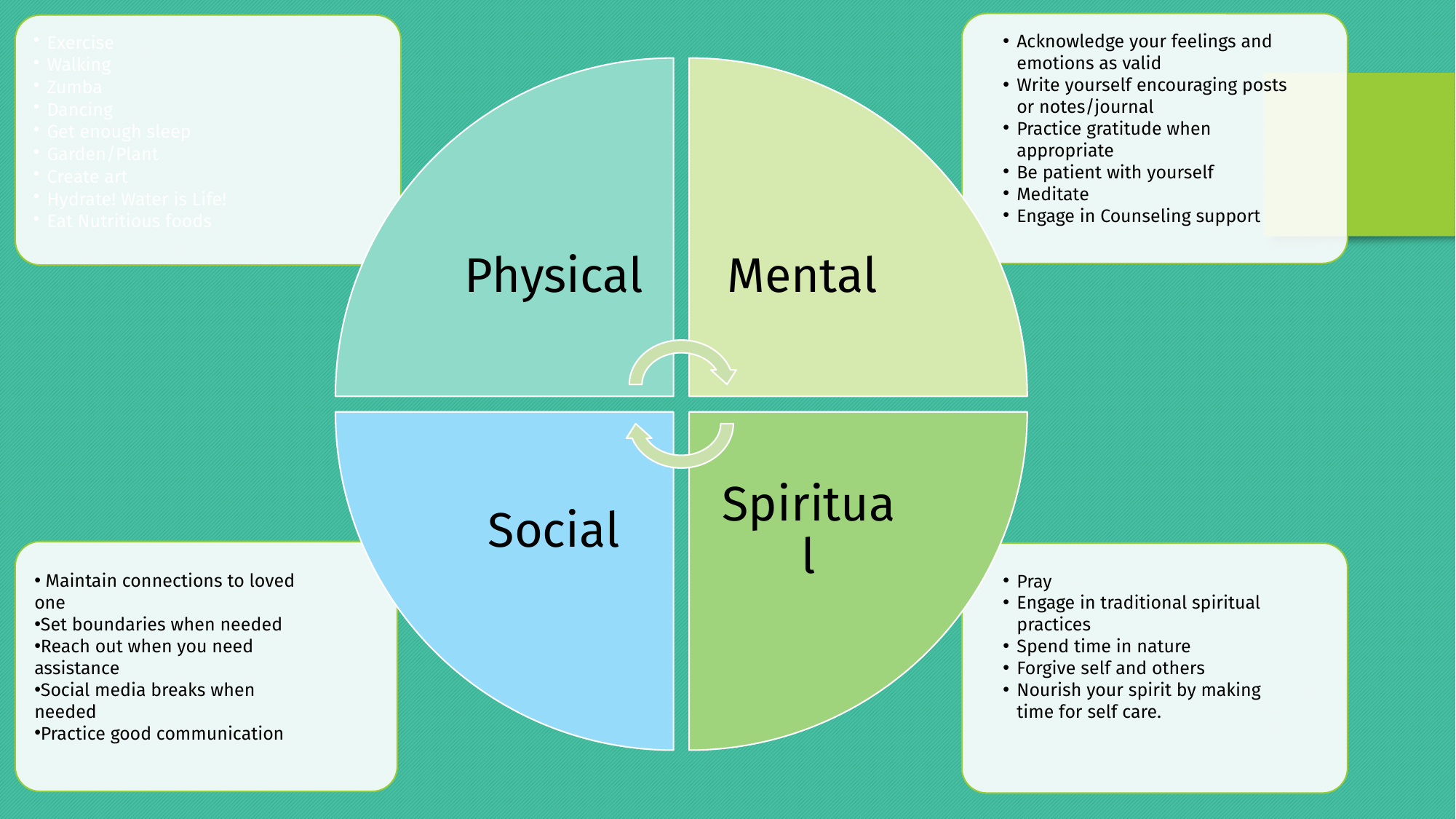

Exercise
Walking
Zumba
Dancing
Get enough sleep
Garden/Plant
Create art
Hydrate! Water is Life!
Eat Nutritious foods
Physical
Mental
Spiritual
Social
Acknowledge your feelings and emotions as valid
Write yourself encouraging posts or notes/journal
Practice gratitude when appropriate
Be patient with yourself
Meditate
Engage in Counseling support

 Maintain connections to loved one
Set boundaries when needed
Reach out when you need assistance
Social media breaks when needed
Practice good communication

Pray
Engage in traditional spiritual practices
Spend time in nature
Forgive self and others
Nourish your spirit by making time for self care.